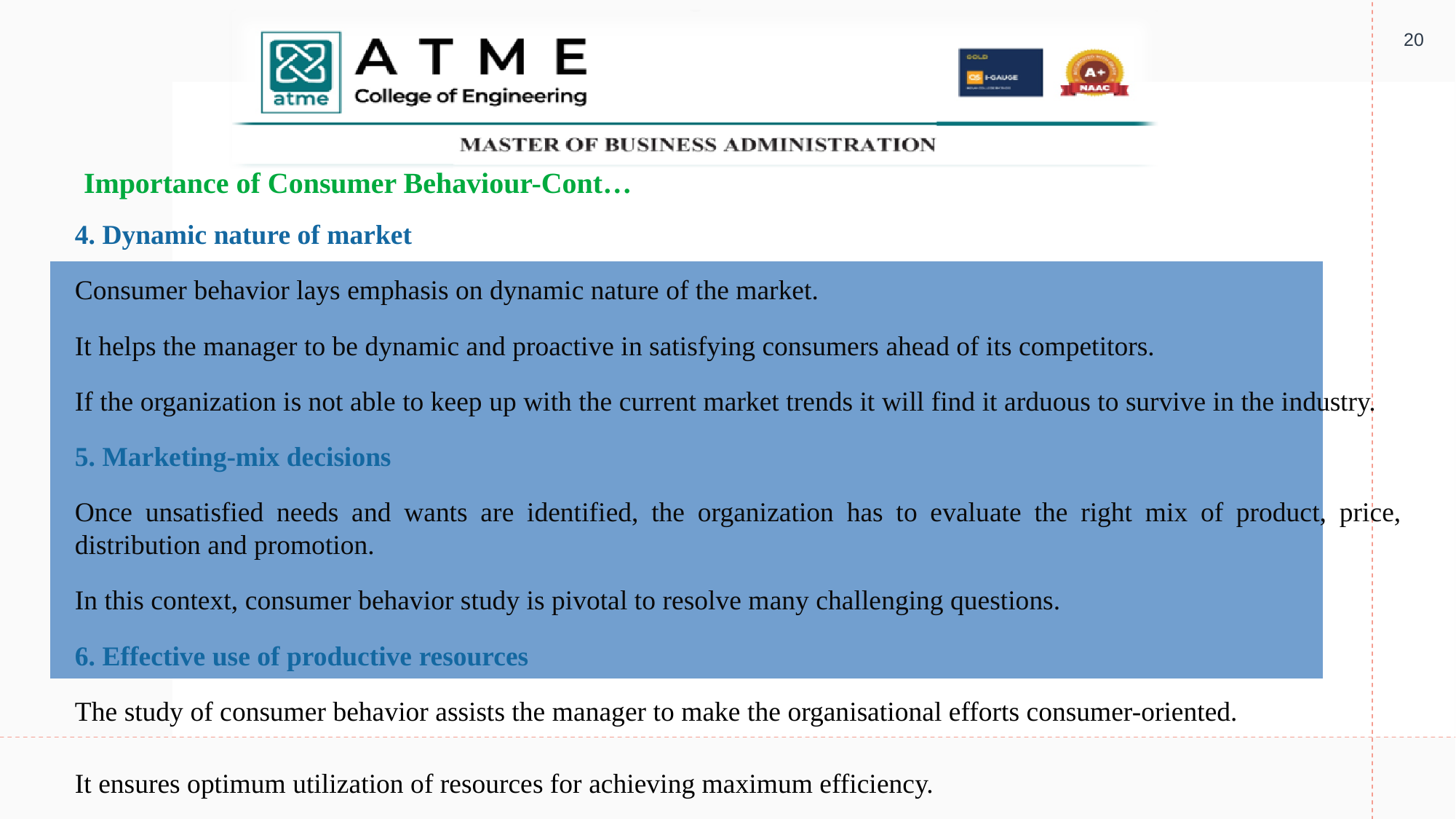

20
# Importance of Consumer Behaviour-Cont…
4. Dynamic nature of market
Consumer behavior lays emphasis on dynamic nature of the market.
It helps the manager to be dynamic and proactive in satisfying consumers ahead of its competitors.
If the organization is not able to keep up with the current market trends it will find it arduous to survive in the industry.
5. Marketing-mix decisions
Once unsatisfied needs and wants are identified, the organization has to evaluate the right mix of product, price, distribution and promotion.
In this context, consumer behavior study is pivotal to resolve many challenging questions.
6. Effective use of productive resources
The study of consumer behavior assists the manager to make the organisational efforts consumer-oriented.
It ensures optimum utilization of resources for achieving maximum efficiency.